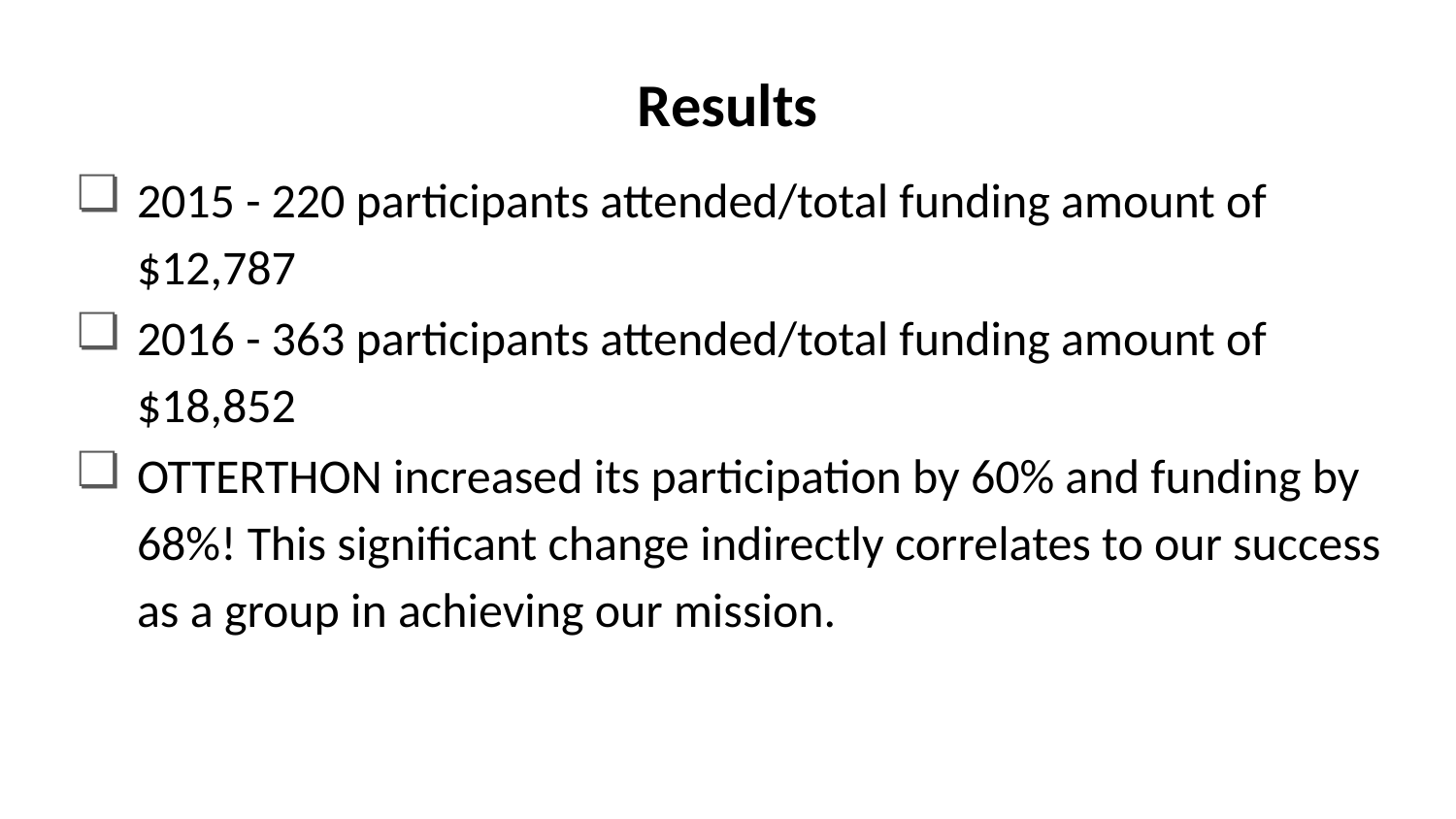

# Results
2015 - 220 participants attended/total funding amount of $12,787
2016 - 363 participants attended/total funding amount of $18,852
OTTERTHON increased its participation by 60% and funding by 68%! This significant change indirectly correlates to our success as a group in achieving our mission.